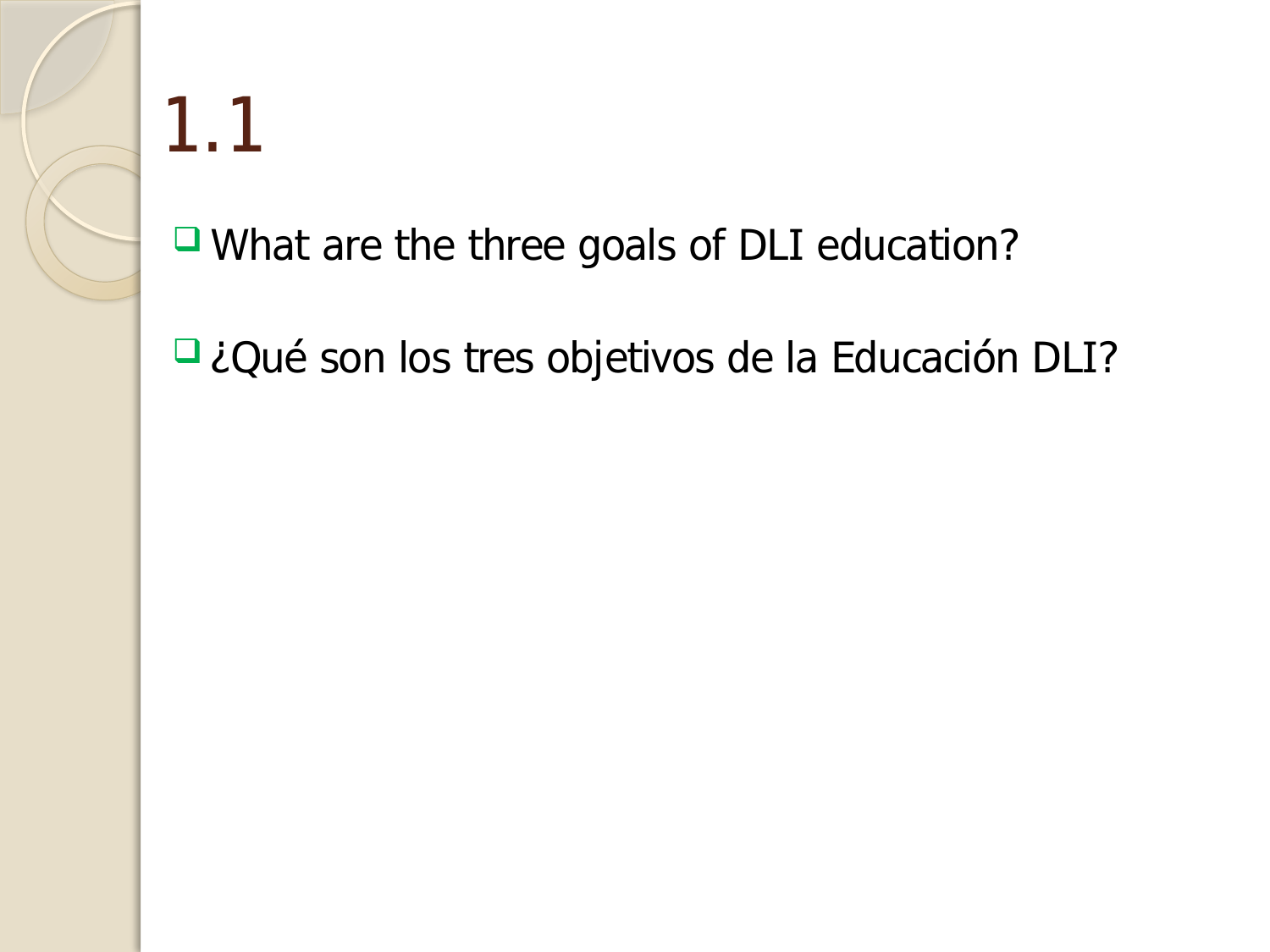

# 1.1
What are the three goals of DLI education?
¿Qué son los tres objetivos de la Educación DLI?